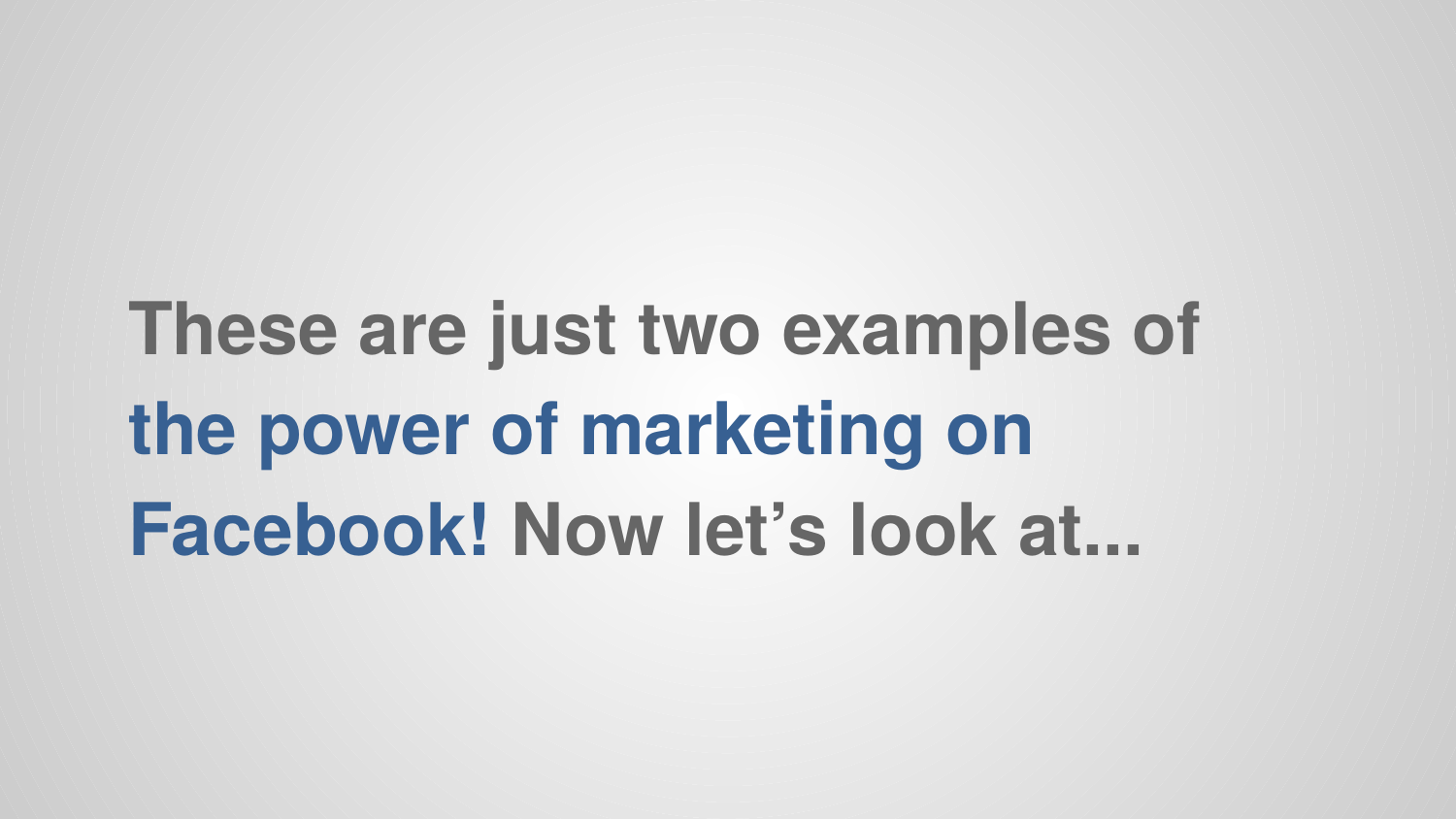

These are just two examples of the power of marketing on Facebook! Now let’s look at...